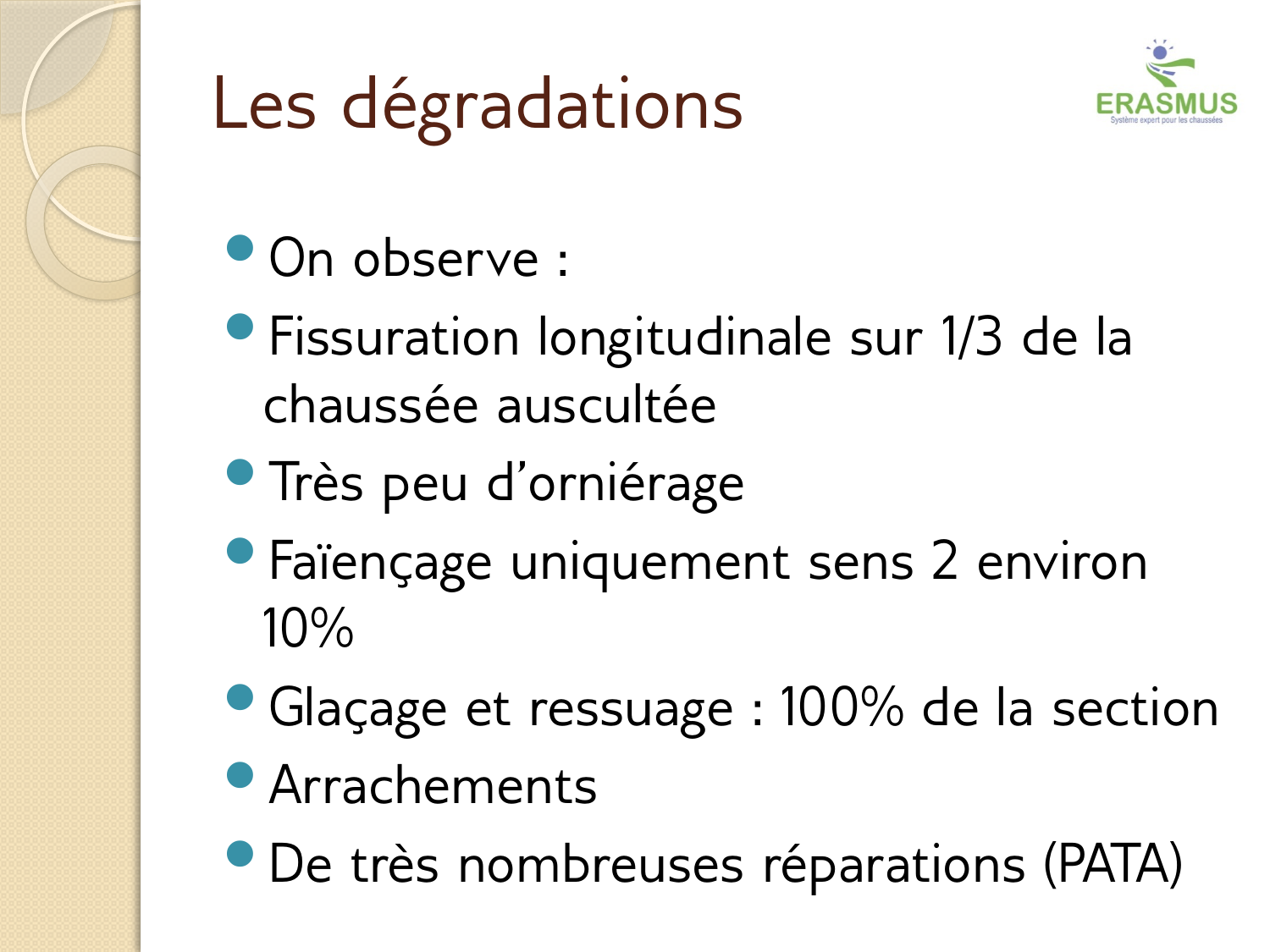

# Les dégradations
On observe :
Fissuration longitudinale sur 1/3 de la chaussée auscultée
Très peu d’orniérage
Faïençage uniquement sens 2 environ 10%
Glaçage et ressuage : 100% de la section
Arrachements
De très nombreuses réparations (PATA)